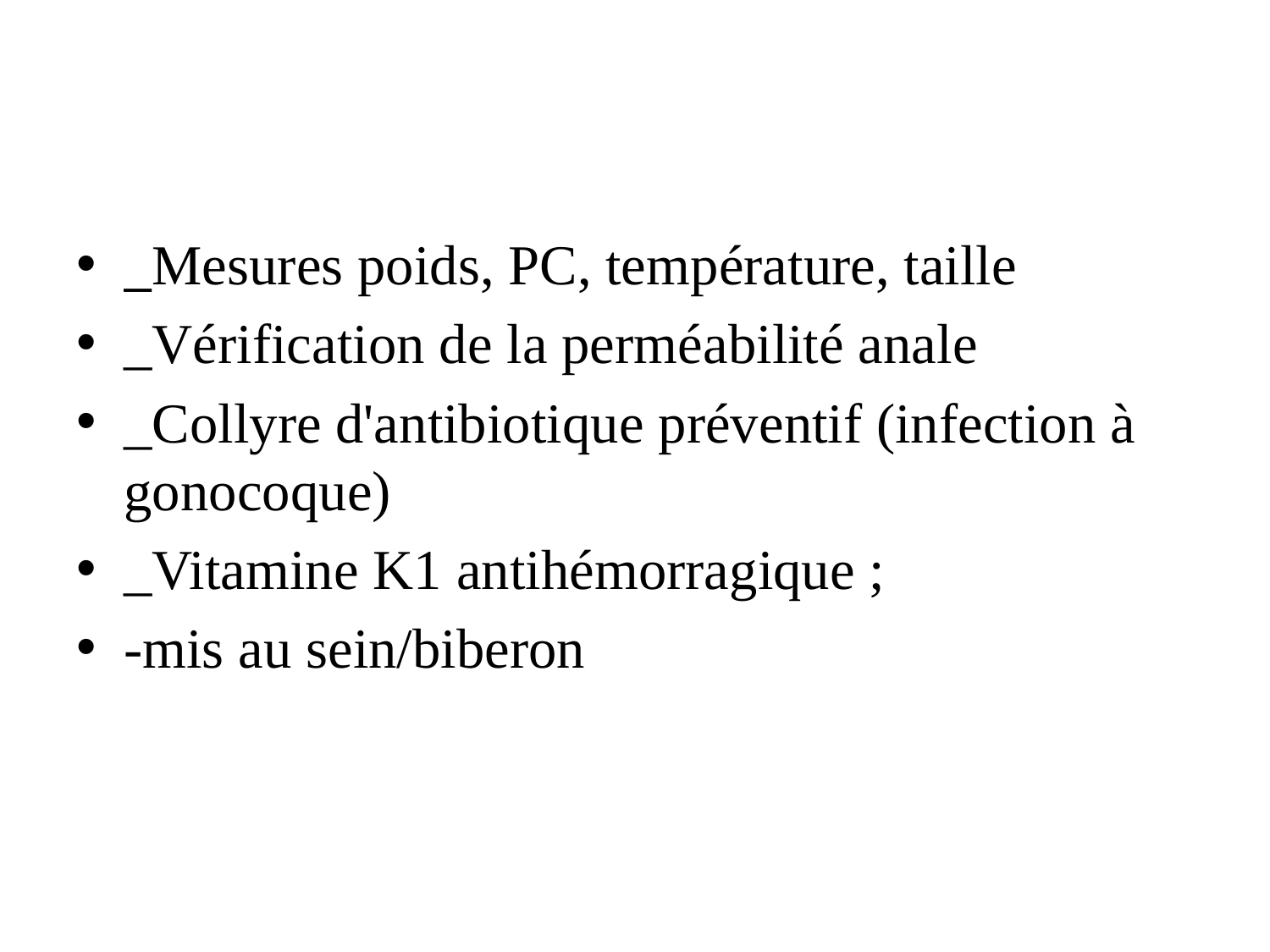

#
_Mesures poids, PC, température, taille
_Vérification de la perméabilité anale
_Collyre d'antibiotique préventif (infection à gonocoque)
_Vitamine K1 antihémorragique ;
-mis au sein/biberon